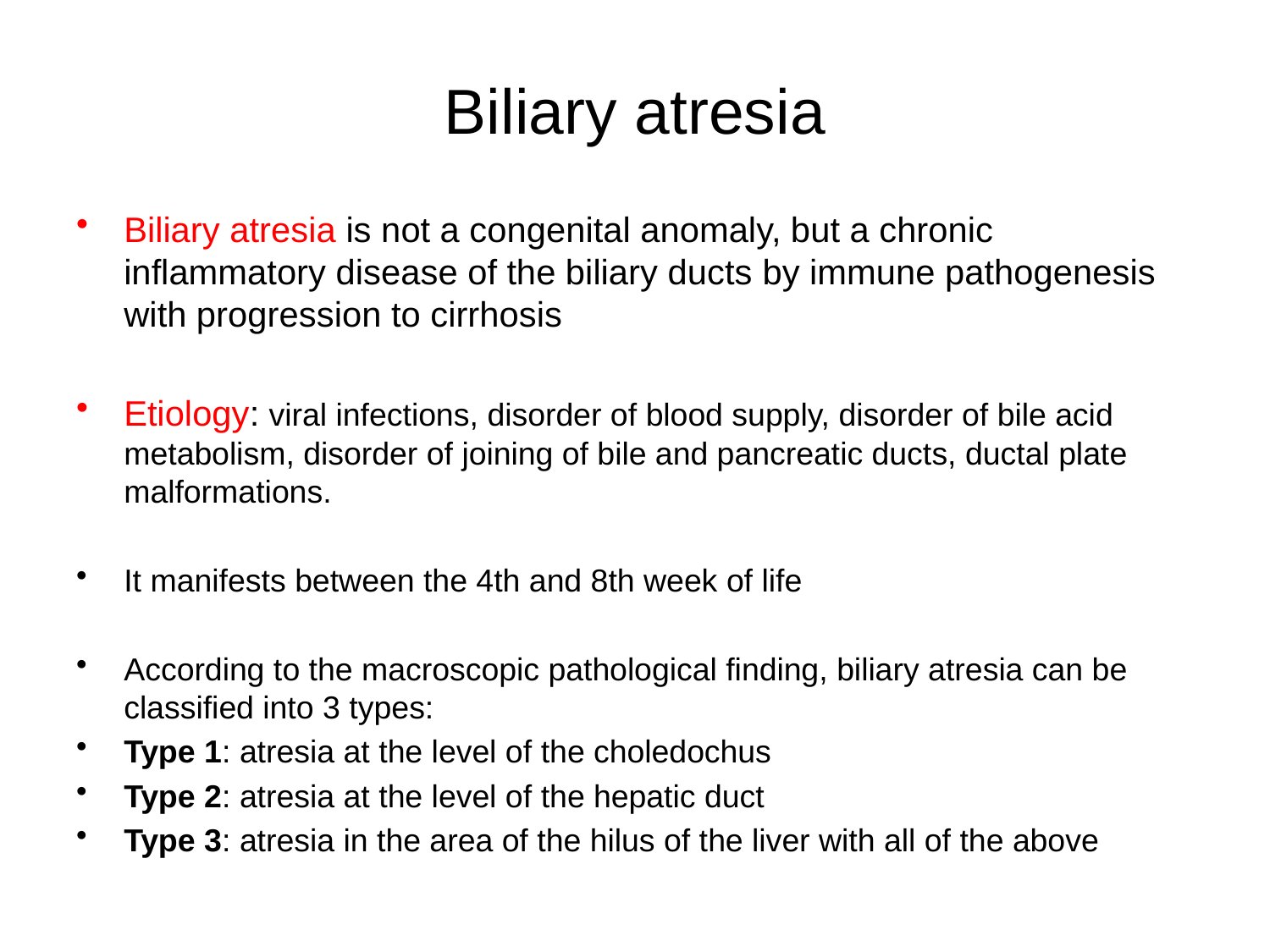

# Biliary atresia
Biliary atresia is not a congenital anomaly, but a chronic inflammatory disease of the biliary ducts by immune pathogenesis with progression to cirrhosis

Etiology: viral infections, disorder of blood supply, disorder of bile acid metabolism, disorder of joining of bile and pancreatic ducts, ductal plate malformations.

It manifests between the 4th and 8th week of life

According to the macroscopic pathological finding, biliary atresia can be classified into 3 types:
Type 1: atresia at the level of the choledochus
Type 2: atresia at the level of the hepatic duct
Type 3: atresia in the area of the hilus of the liver with all of the above